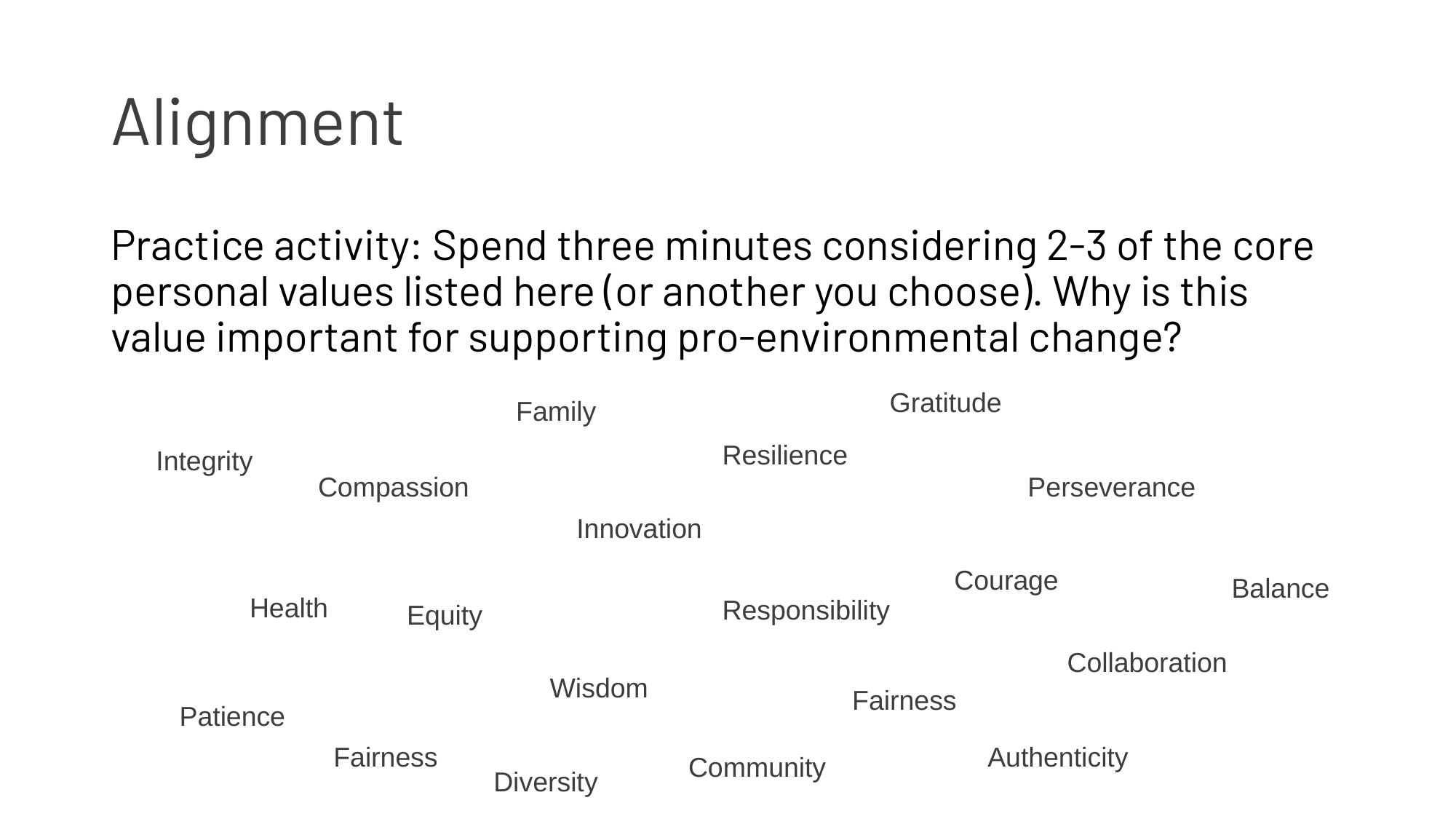

# Alignment
Practice activity: Spend three minutes considering 2-3 of the core personal values listed here (or another you choose). Why is this value important for supporting pro-environmental change?

Gratitude
Family
Resilience
Integrity
Compassion
Perseverance
Innovation
Courage
Balance
 Health
Responsibility
Equity
 Collaboration
Wisdom
Fairness
Patience
Fairness
Authenticity
Community
Diversity